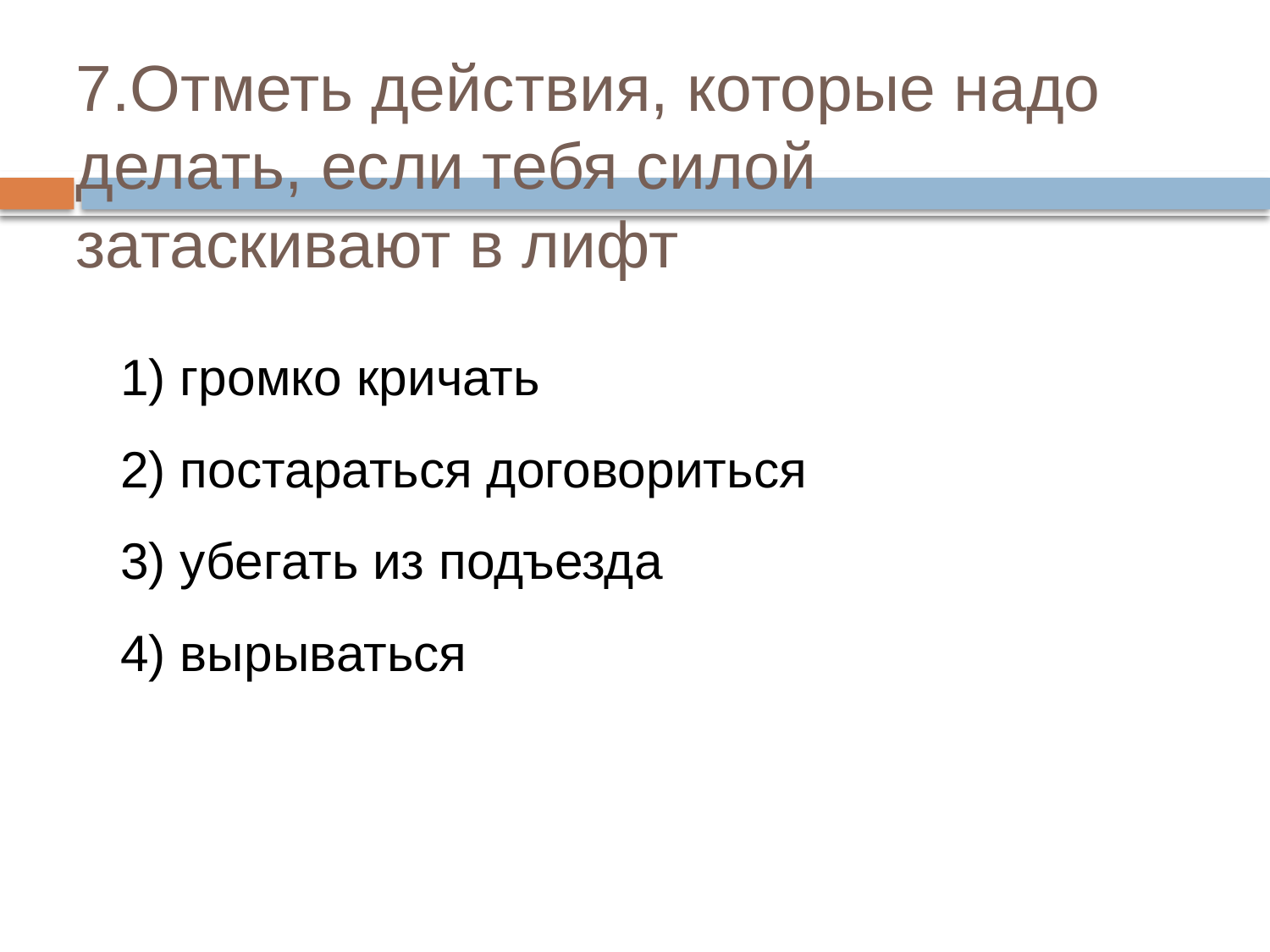

# 7.Отметь действия, которые надо делать, если тебя силой затаскивают в лифт
	1) громко кричать
2) постараться договориться
3) убегать из подъезда
4) вырываться